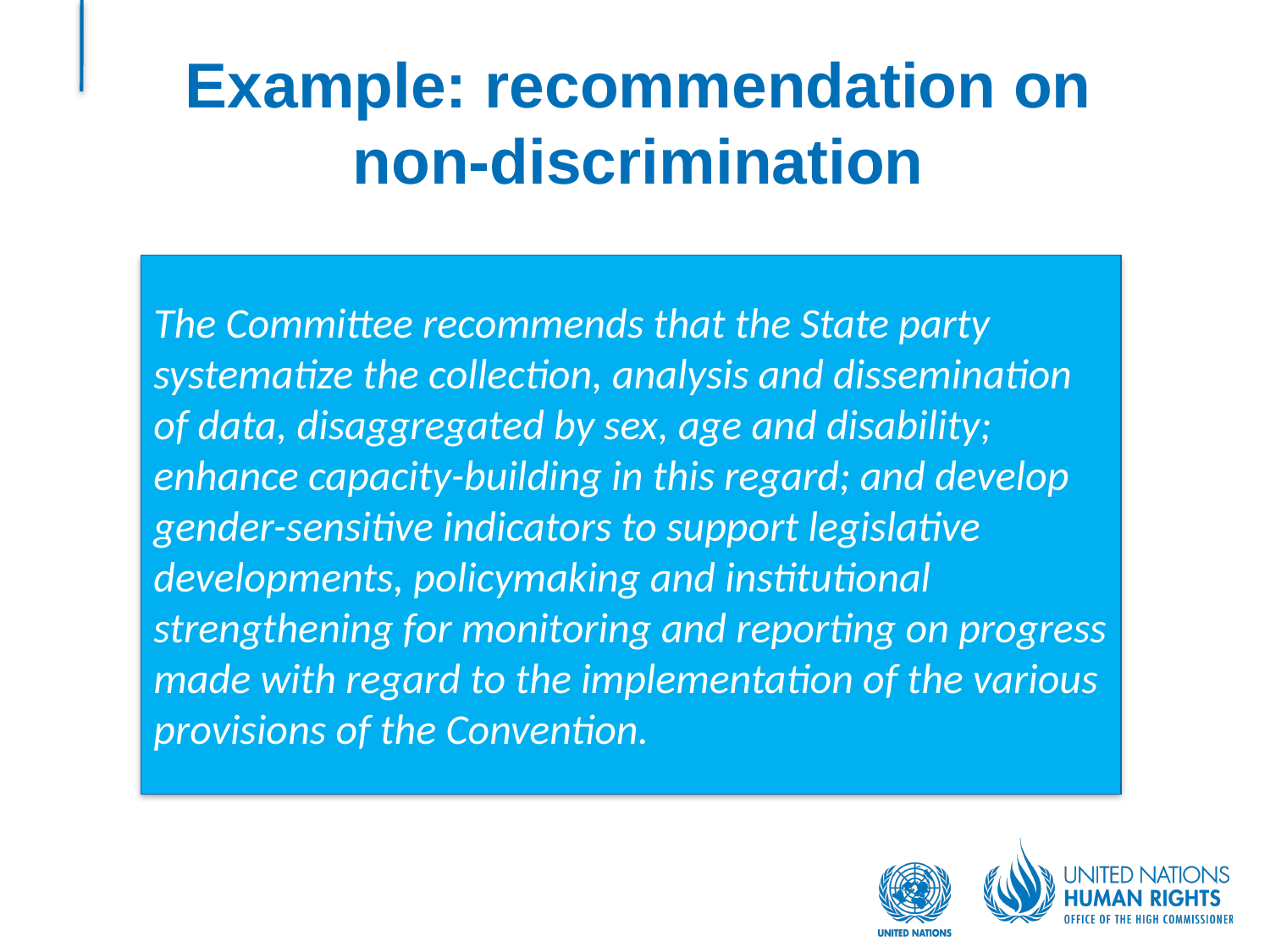

# Example: recommendation on non-discrimination

The Committee recommends that the State party systematize the collection, analysis and dissemination of data, disaggregated by sex, age and disability; enhance capacity-building in this regard; and develop gender-sensitive indicators to support legislative developments, policymaking and institutional strengthening for monitoring and reporting on progress made with regard to the implementation of the various provisions of the Convention.